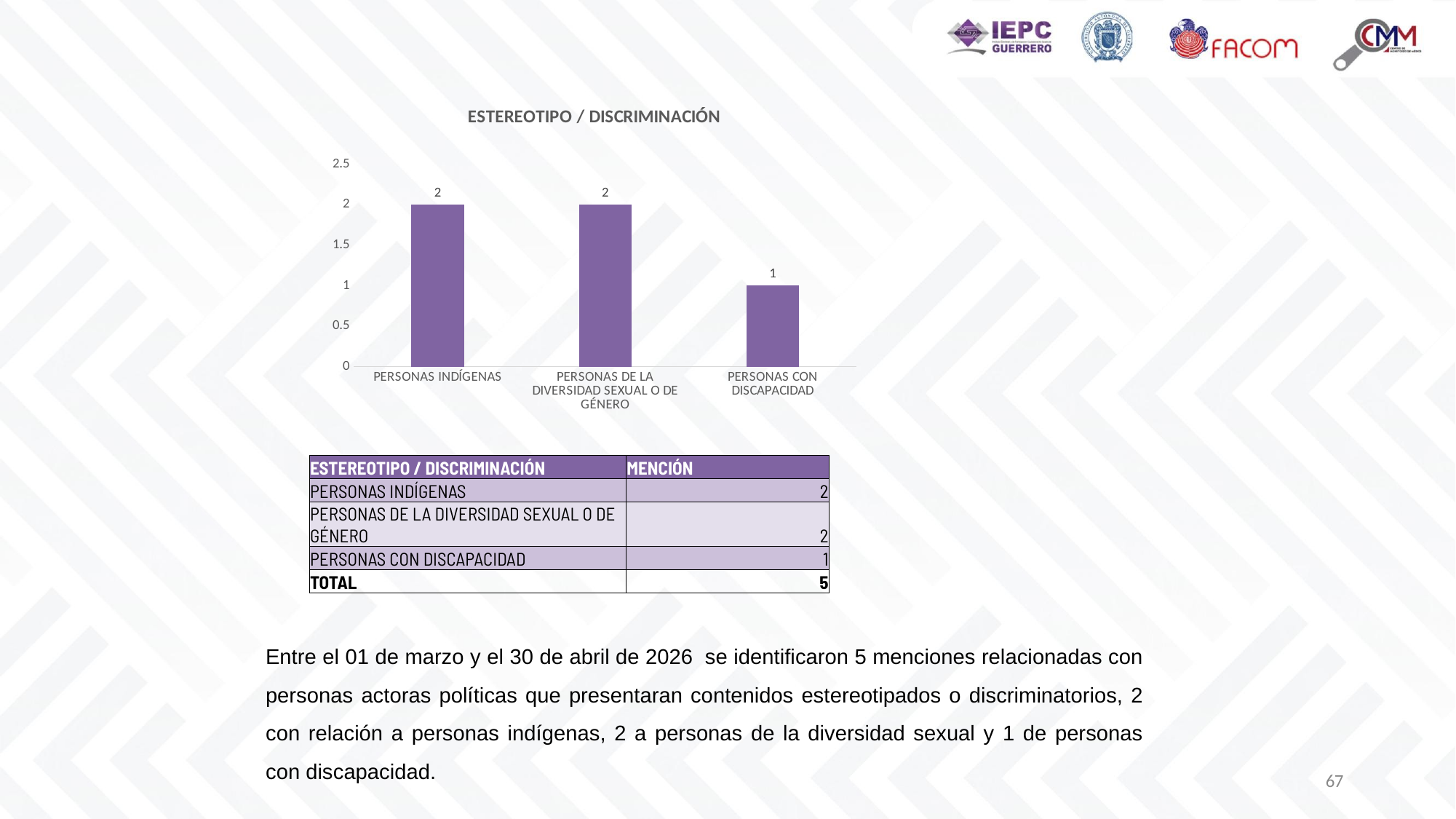

### Chart: ESTEREOTIPO / DISCRIMINACIÓN

| Category | MENCIÓN |
|---|---|
| PERSONAS INDÍGENAS | 2.0 |
| PERSONAS DE LA DIVERSIDAD SEXUAL O DE GÉNERO | 2.0 |
| PERSONAS CON DISCAPACIDAD | 1.0 |
| ESTEREOTIPO / DISCRIMINACIÓN | MENCIÓN |
| --- | --- |
| PERSONAS INDÍGENAS | 2 |
| PERSONAS DE LA DIVERSIDAD SEXUAL O DE GÉNERO | 2 |
| PERSONAS CON DISCAPACIDAD | 1 |
| TOTAL | 5 |
Entre el 01 de marzo y el 30 de abril de 2026  se identificaron 5 menciones relacionadas con personas actoras políticas que presentaran contenidos estereotipados o discriminatorios, 2 con relación a personas indígenas, 2 a personas de la diversidad sexual y 1 de personas con discapacidad.
67